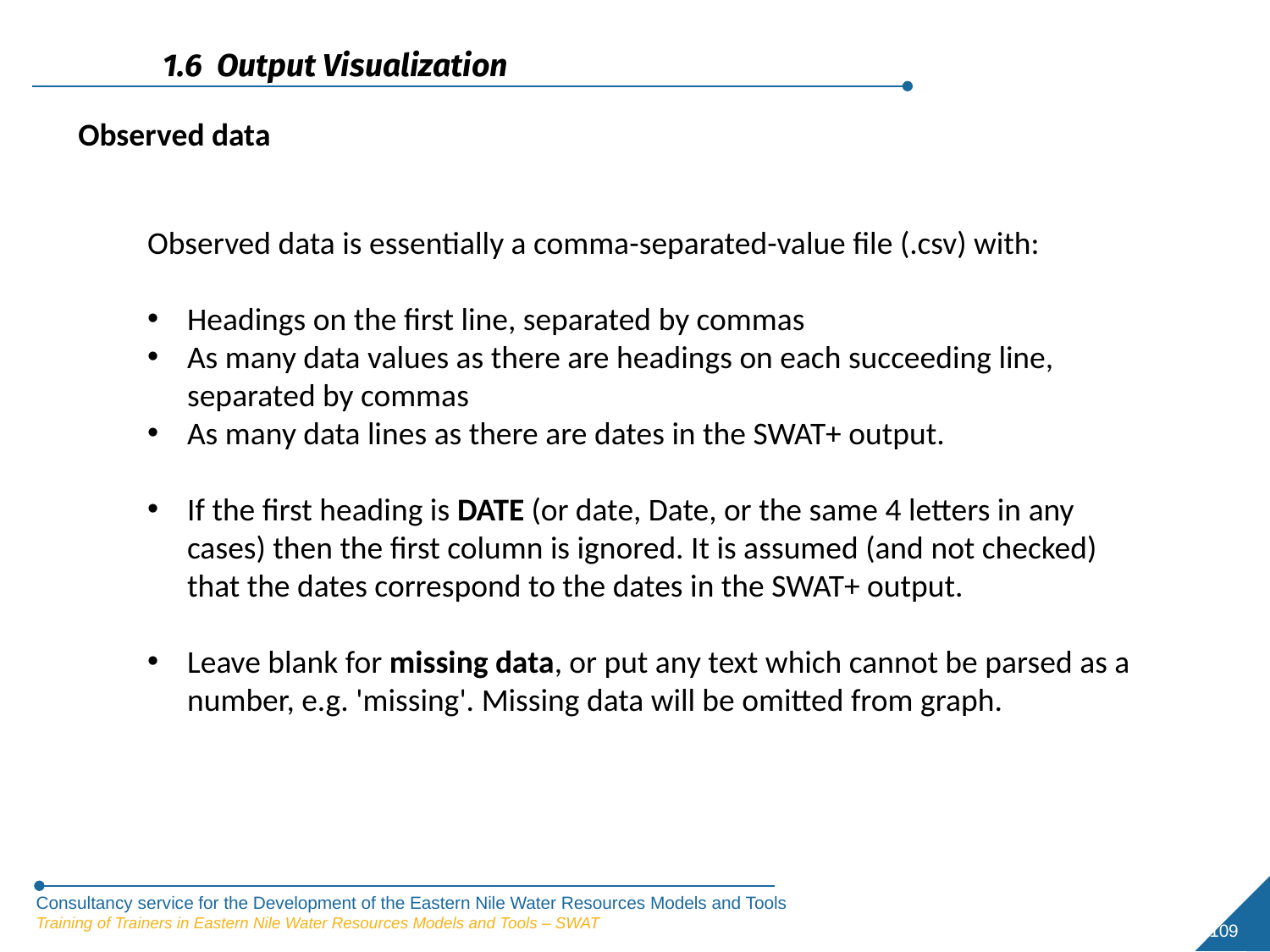

1.6  Output Visualization
Observed data
Observed data is essentially a comma-separated-value file (.csv) with:

Headings on the first line, separated by commas
As many data values as there are headings on each succeeding line, separated by commas
As many data lines as there are dates in the SWAT+ output.

If the first heading is DATE (or date, Date, or the same 4 letters in any cases) then the first column is ignored. It is assumed (and not checked) that the dates correspond to the dates in the SWAT+ output.

Leave blank for missing data, or put any text which cannot be parsed as a number, e.g. 'missing'. Missing data will be omitted from graph.